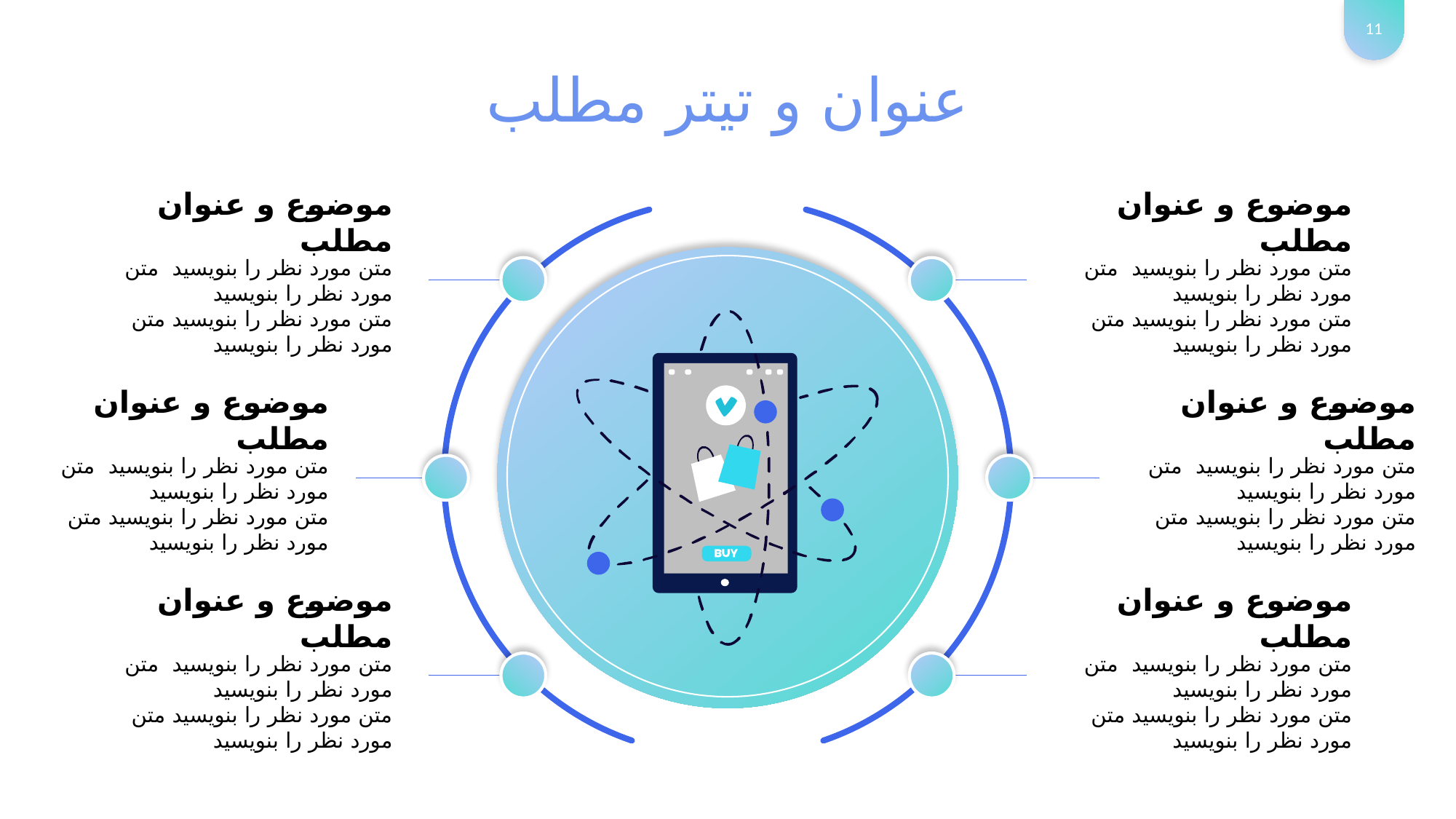

11
# عنوان و تیتر مطلب

موضوع و عنوان مطلب
متن مورد نظر را بنویسید  متن مورد نظر را بنویسید
متن مورد نظر را بنویسید متن مورد نظر را بنویسید

موضوع و عنوان مطلب
متن مورد نظر را بنویسید  متن مورد نظر را بنویسید
متن مورد نظر را بنویسید متن مورد نظر را بنویسید

موضوع و عنوان مطلب
متن مورد نظر را بنویسید  متن مورد نظر را بنویسید
متن مورد نظر را بنویسید متن مورد نظر را بنویسید

موضوع و عنوان مطلب
متن مورد نظر را بنویسید  متن مورد نظر را بنویسید
متن مورد نظر را بنویسید متن مورد نظر را بنویسید

موضوع و عنوان مطلب
متن مورد نظر را بنویسید  متن مورد نظر را بنویسید
متن مورد نظر را بنویسید متن مورد نظر را بنویسید

موضوع و عنوان مطلب
متن مورد نظر را بنویسید  متن مورد نظر را بنویسید
متن مورد نظر را بنویسید متن مورد نظر را بنویسید